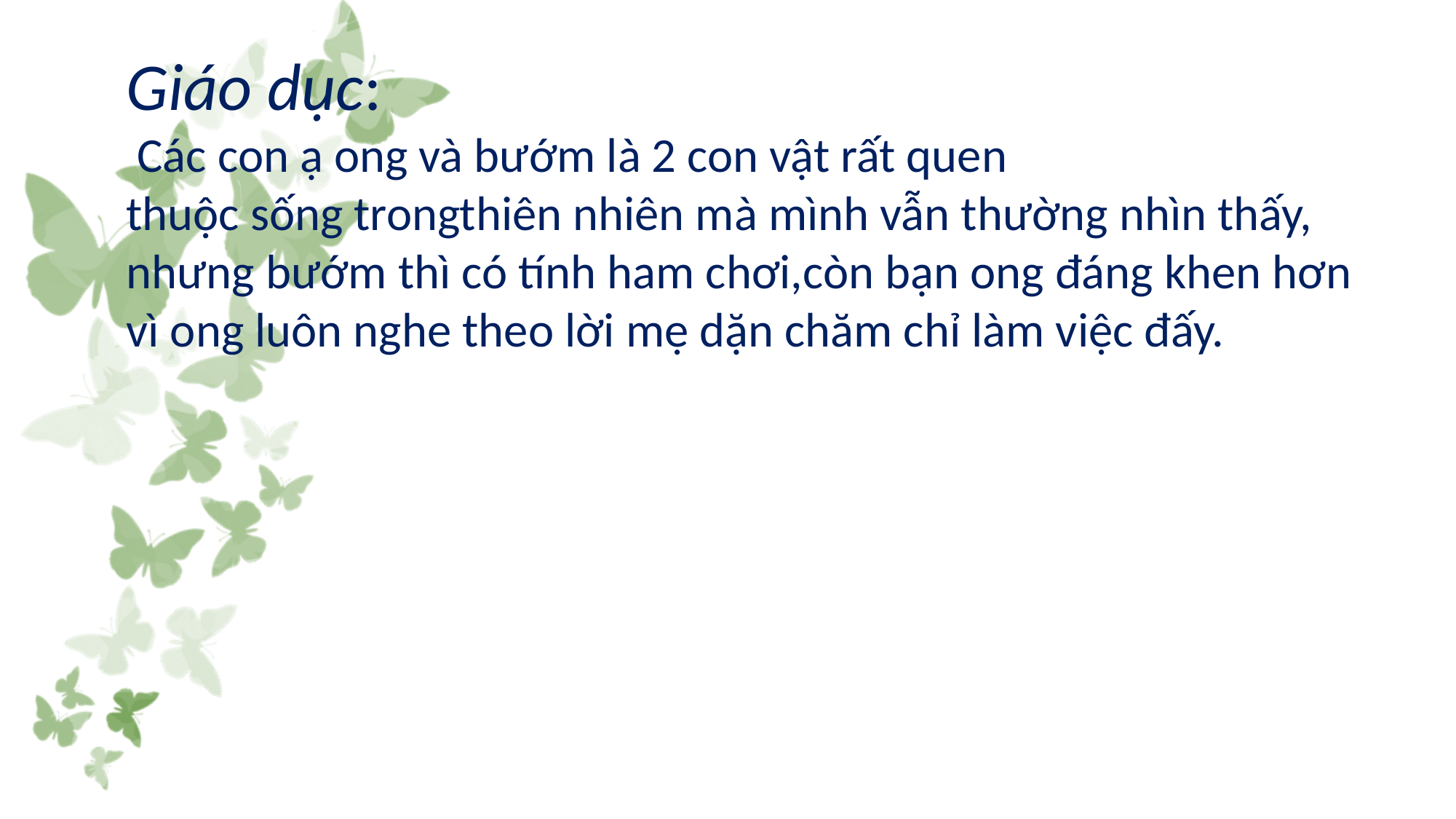

Giáo dục:
 Các con ạ ong và bướm là 2 con vật rất quen
thuộc sống trongthiên nhiên mà mình vẫn thường nhìn thấy,
nhưng bướm thì có tính ham chơi,còn bạn ong đáng khen hơn
vì ong luôn nghe theo lời mẹ dặn chăm chỉ làm việc đấy.